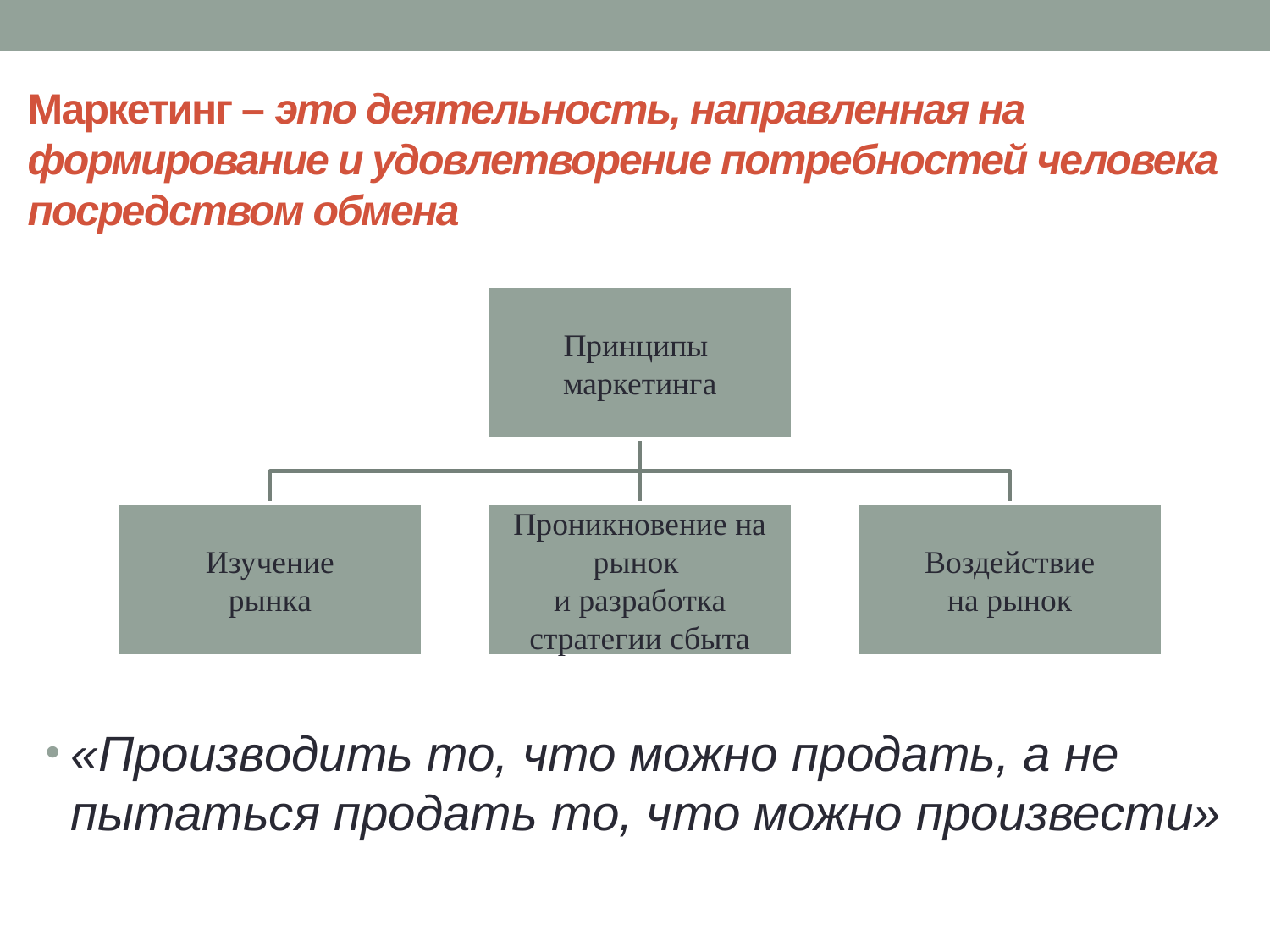

# Маркетинг – это деятельность, направленная на формирование и удовлетворение потребностей человека посредством обмена
Принципы
маркетинга
Изучение
рынка
Проникновение на рынок
и разработка
стратегии сбыта
Воздействие
на рынок
«Производить то, что можно продать, а не пытаться продать то, что можно произвести»